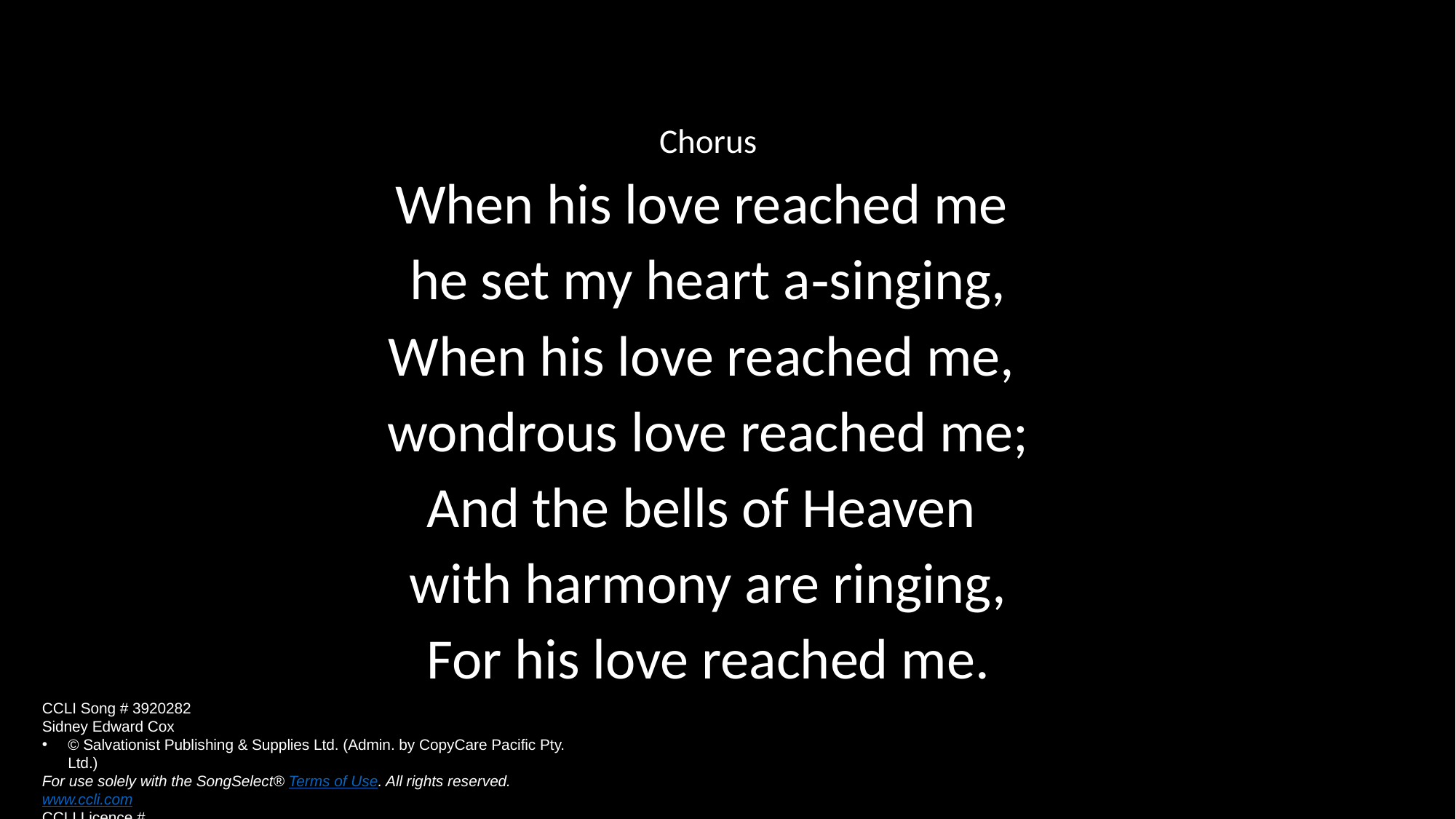

Chorus
When his love reached me
he set my heart a‑singing,
When his love reached me,
wondrous love reached me;
And the bells of Heaven
with harmony are ringing,
For his love reached me.
CCLI Song # 3920282
Sidney Edward Cox
© Salvationist Publishing & Supplies Ltd. (Admin. by CopyCare Pacific Pty. Ltd.)
For use solely with the SongSelect® Terms of Use. All rights reserved. www.ccli.com
CCLI Licence #